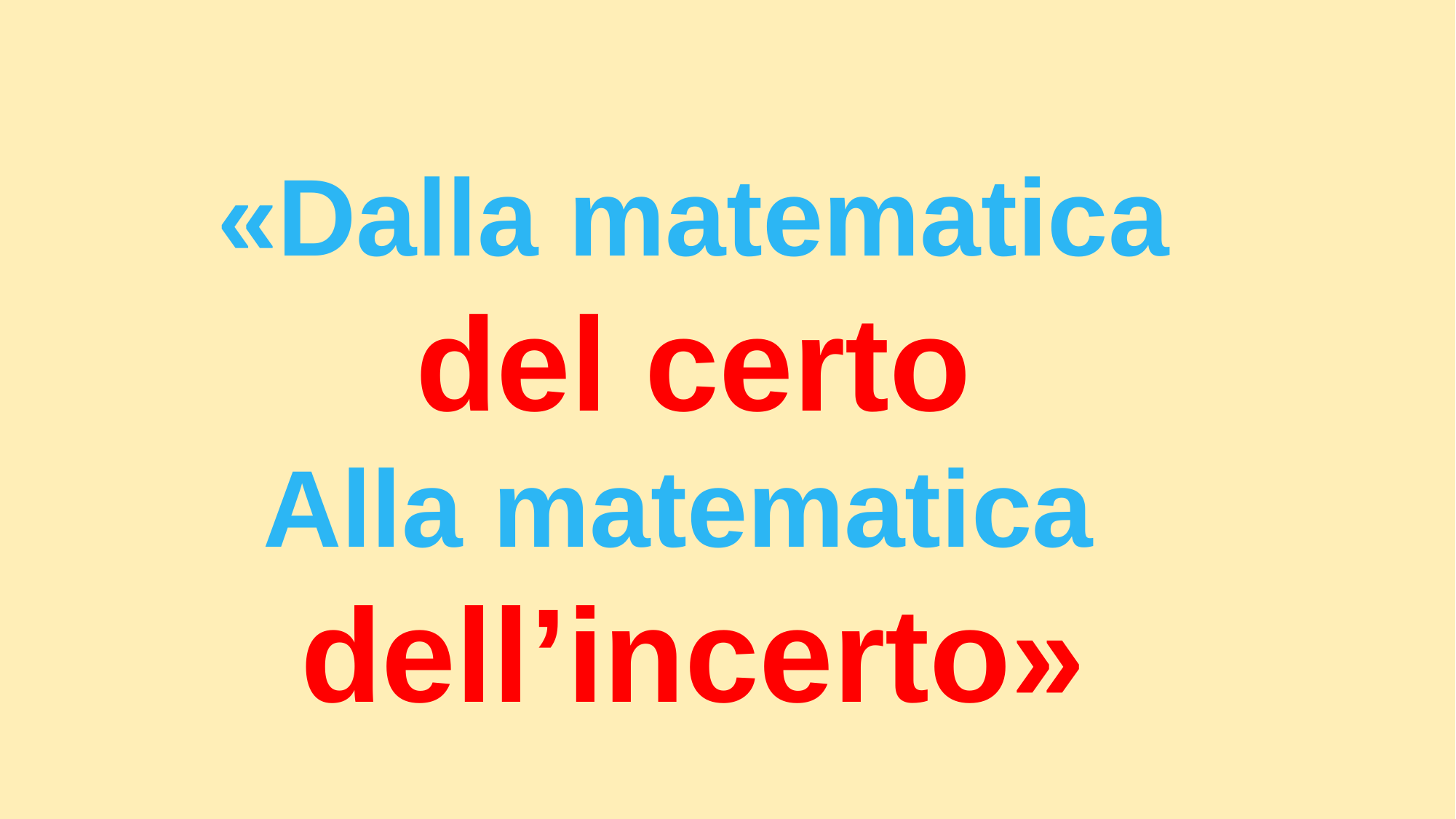

«Dalla matematica
del certo
Alla matematica
dell’incerto»